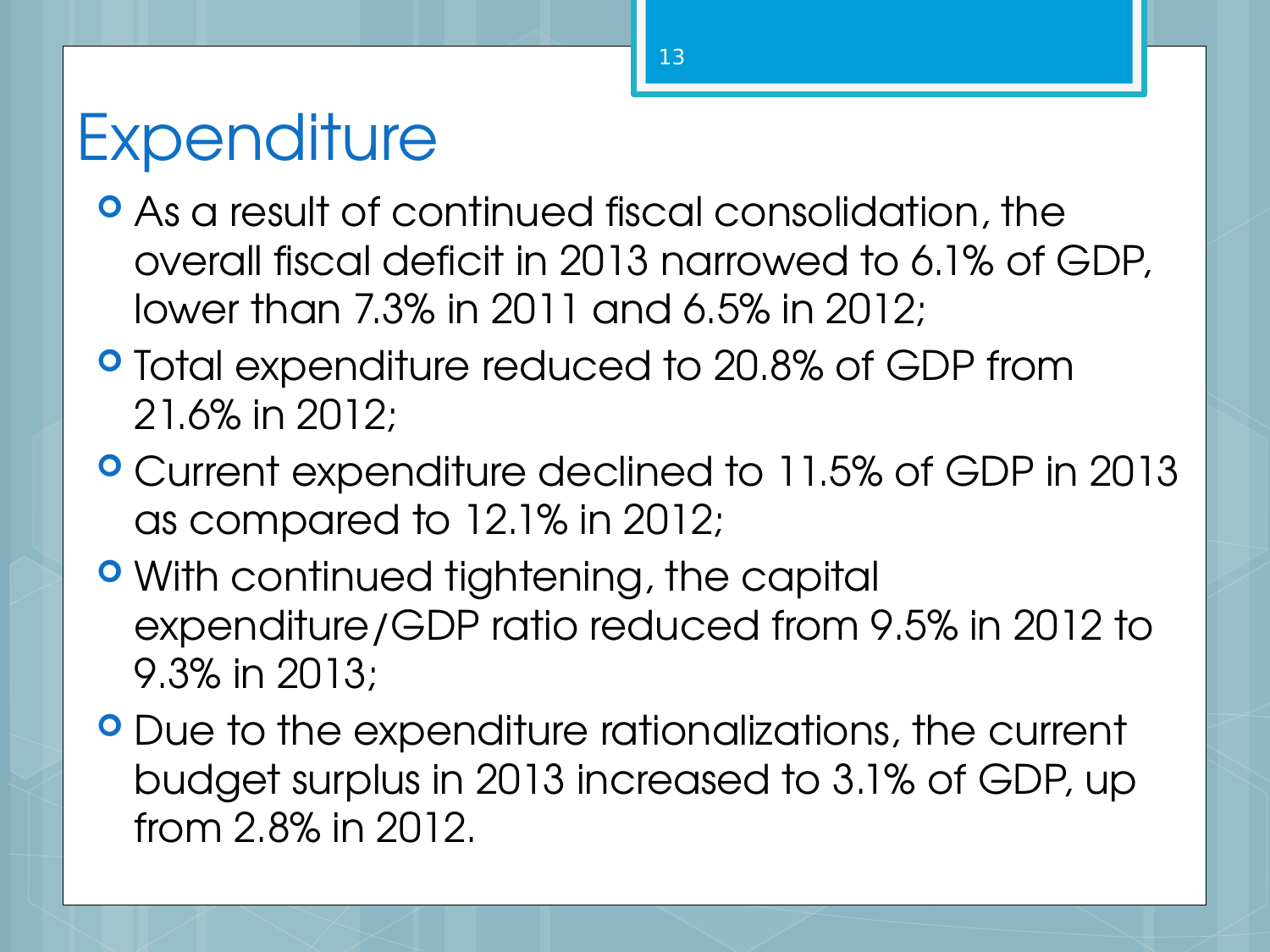

13
# Expenditure
As a result of continued fiscal consolidation, the overall fiscal deficit in 2013 narrowed to 6.1% of GDP, lower than 7.3% in 2011 and 6.5% in 2012;
Total expenditure reduced to 20.8% of GDP from 21.6% in 2012;
Current expenditure declined to 11.5% of GDP in 2013 as compared to 12.1% in 2012;
With continued tightening, the capital expenditure/GDP ratio reduced from 9.5% in 2012 to 9.3% in 2013;
Due to the expenditure rationalizations, the current budget surplus in 2013 increased to 3.1% of GDP, up from 2.8% in 2012.